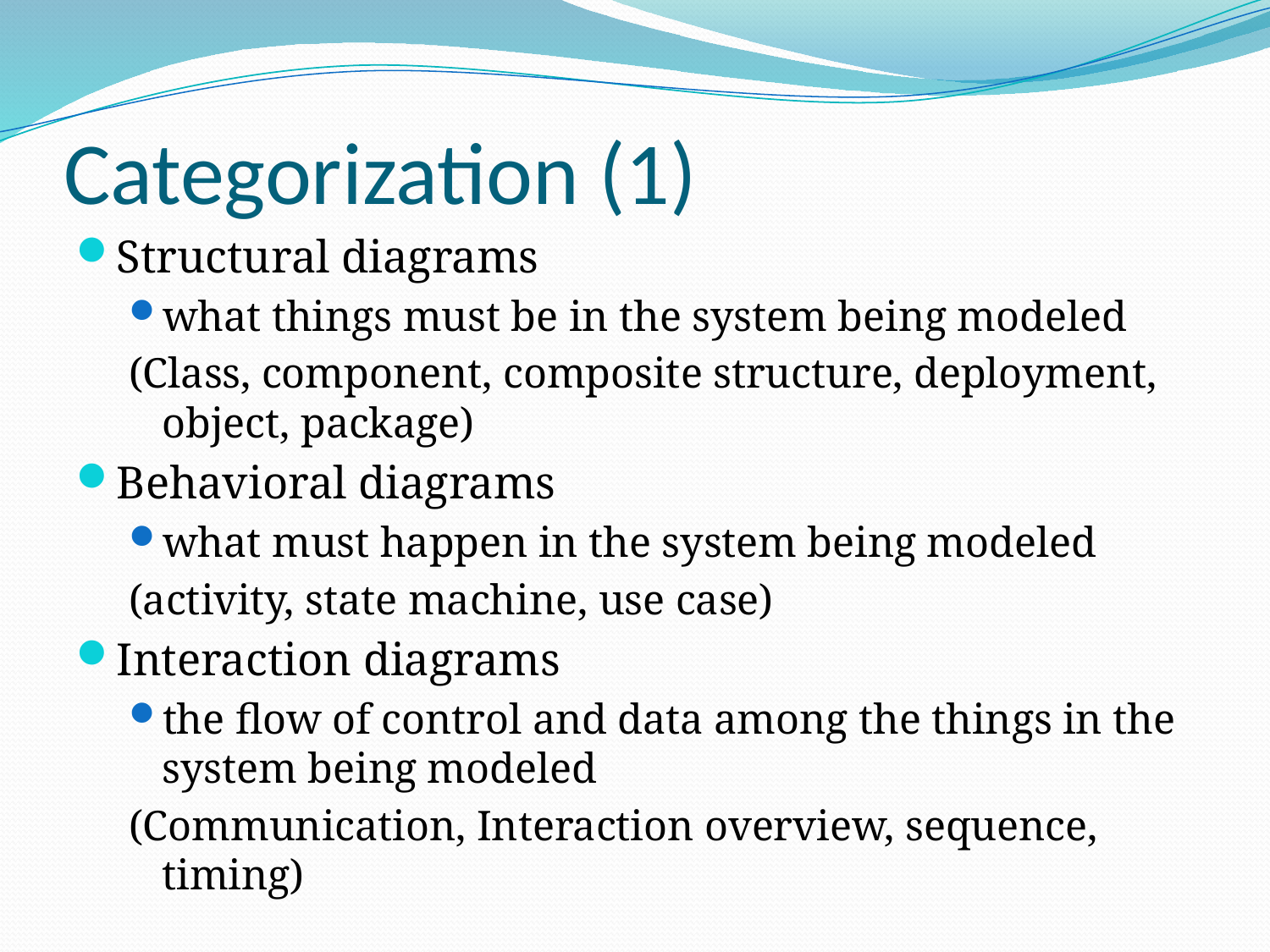

# Categorization (1)
Structural diagrams
what things must be in the system being modeled
(Class, component, composite structure, deployment, object, package)
Behavioral diagrams
what must happen in the system being modeled
(activity, state machine, use case)
Interaction diagrams
the flow of control and data among the things in the system being modeled
(Communication, Interaction overview, sequence, timing)